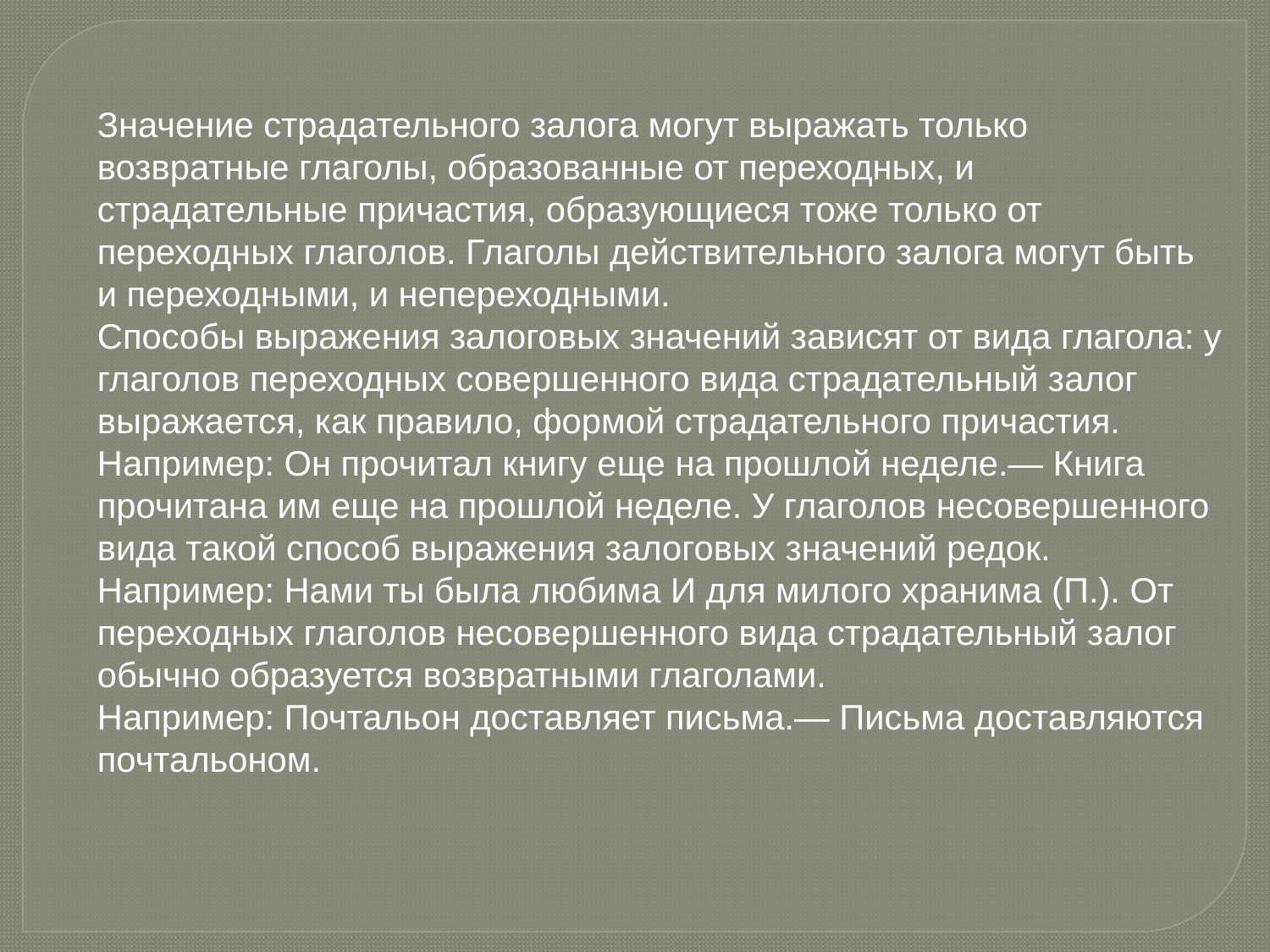

Значение страдательного залога могут выражать только возвратные глаголы, образованные от переходных, и страдательные причастия, образующиеся тоже только от переходных глаголов. Глаголы действительного залога могут быть и переходными, и непереходными.
Способы выражения залоговых значений зависят от вида глагола: у глаголов переходных совершенного вида страдательный залог выражается, как правило, формой страдательного причастия. Например: Он прочитал книгу еще на прошлой неделе.— Книга прочитана им еще на прошлой неделе. У глаголов несовершенного вида такой способ выражения залоговых значений редок. Например: Нами ты была любима И для милого хранима (П.). От переходных глаголов несовершенного вида страдательный залог обычно образуется возвратными глаголами.
Например: Почтальон доставляет письма.— Письма доставляются почтальоном.